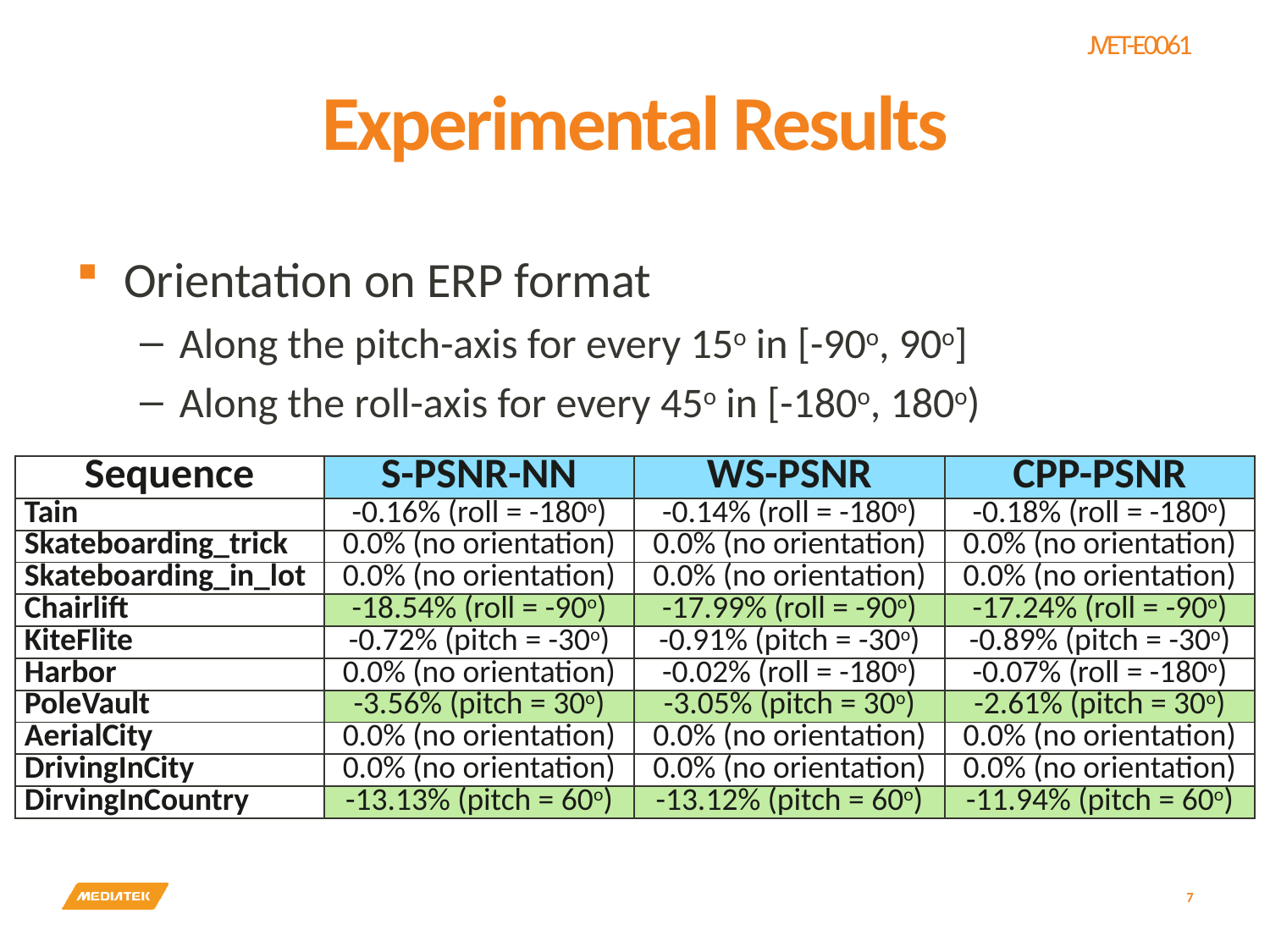

# Experimental Results
Orientation on ERP format
Along the pitch-axis for every 15o in [-90o, 90o]
Along the roll-axis for every 45o in [-180o, 180o)

| Sequence | S-PSNR-NN | WS-PSNR | CPP-PSNR |
| --- | --- | --- | --- |
| Tain | -0.16% (roll = -180o) | -0.14% (roll = -180o) | -0.18% (roll = -180o) |
| Skateboarding\_trick | 0.0% (no orientation) | 0.0% (no orientation) | 0.0% (no orientation) |
| Skateboarding\_in\_lot | 0.0% (no orientation) | 0.0% (no orientation) | 0.0% (no orientation) |
| Chairlift | -18.54% (roll = -90o) | -17.99% (roll = -90o) | -17.24% (roll = -90o) |
| KiteFlite | -0.72% (pitch = -30o) | -0.91% (pitch = -30o) | -0.89% (pitch = -30o) |
| Harbor | 0.0% (no orientation) | -0.02% (roll = -180o) | -0.07% (roll = -180o) |
| PoleVault | -3.56% (pitch = 30o) | -3.05% (pitch = 30o) | -2.61% (pitch = 30o) |
| AerialCity | 0.0% (no orientation) | 0.0% (no orientation) | 0.0% (no orientation) |
| DrivingInCity | 0.0% (no orientation) | 0.0% (no orientation) | 0.0% (no orientation) |
| DirvingInCountry | -13.13% (pitch = 60o) | -13.12% (pitch = 60o) | -11.94% (pitch = 60o) |
7